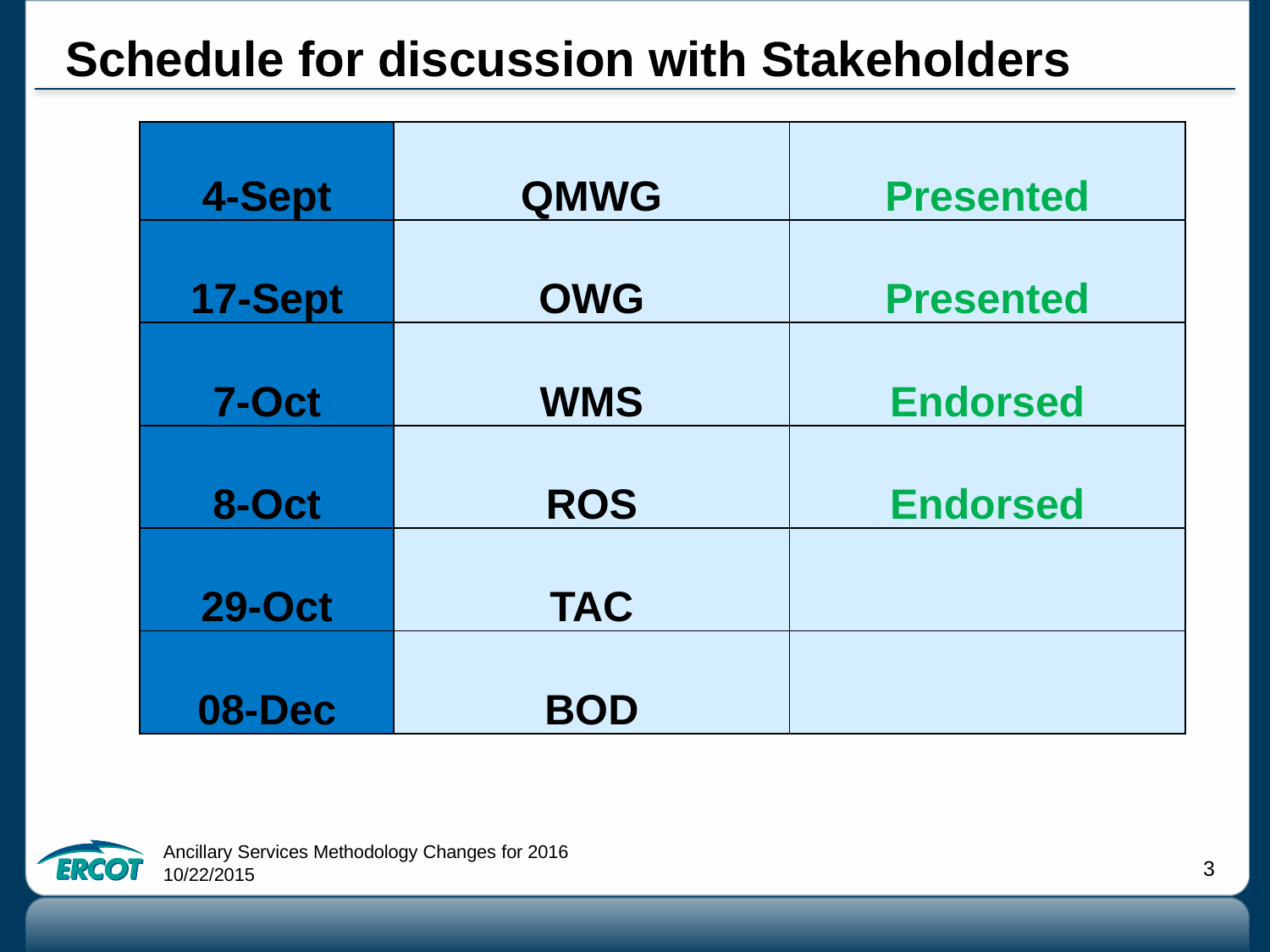

# Schedule for discussion with Stakeholders
| 4-Sept | QMWG | Presented |
| --- | --- | --- |
| 17-Sept | OWG | Presented |
| 7-Oct | WMS | Endorsed |
| 8-Oct | ROS | Endorsed |
| 29-Oct | TAC |  |
| 08-Dec | BOD |  |